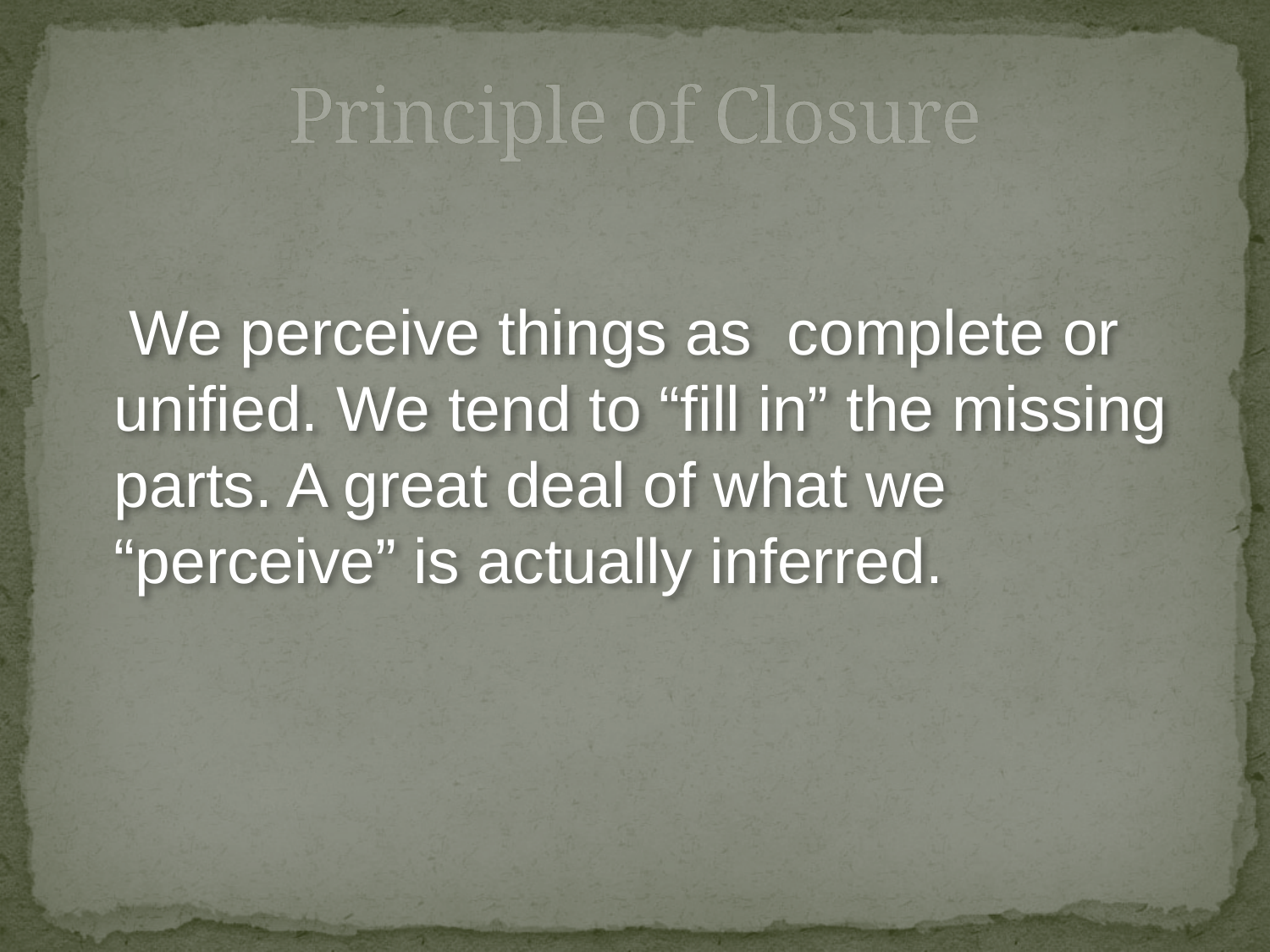

# Principle of Closure
   We perceive things as  complete or unified. We tend to “fill in” the missing parts. A great deal of what we “perceive” is actually inferred.